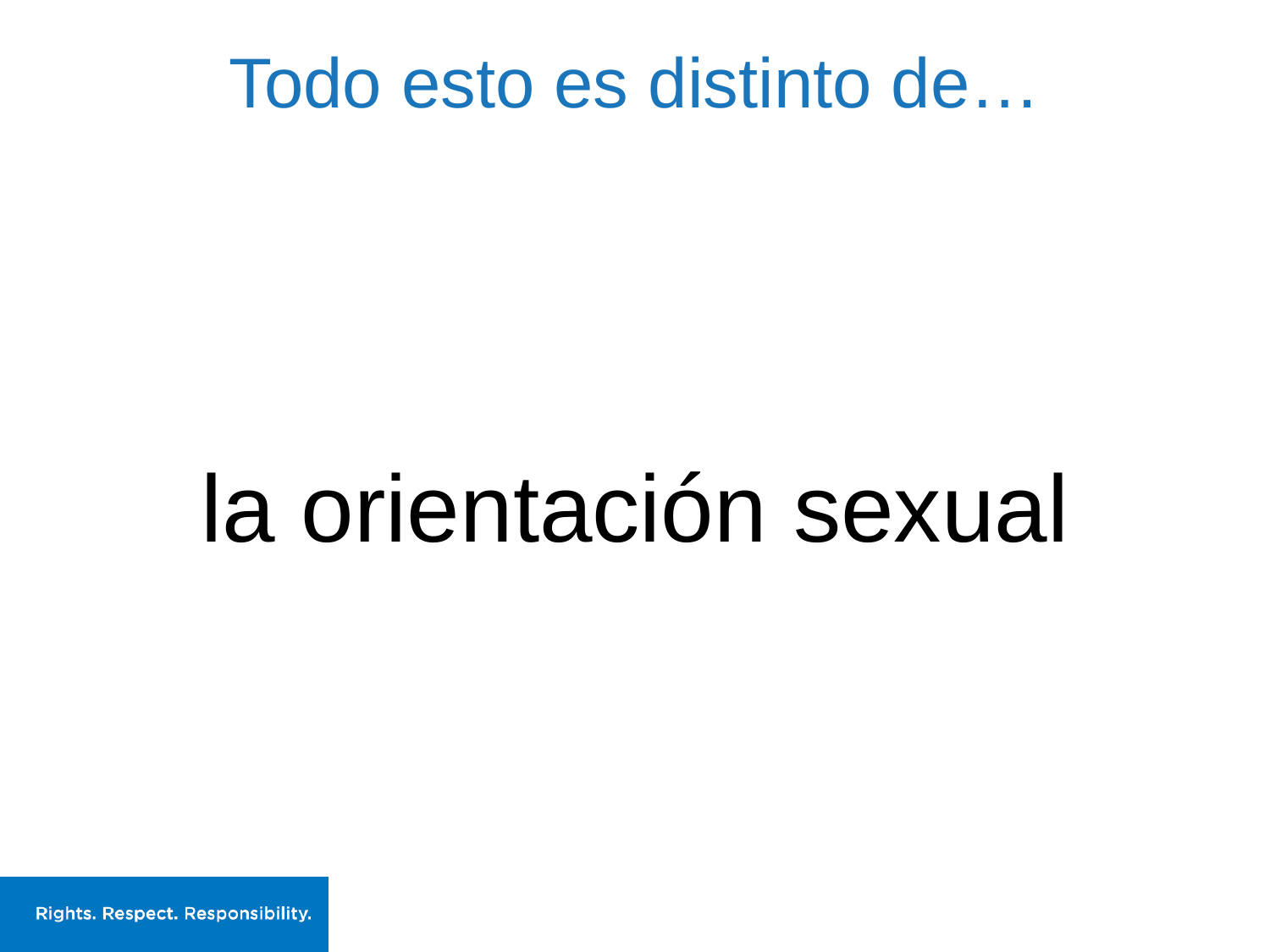

# Todo esto es distinto de…

la orientación sexual